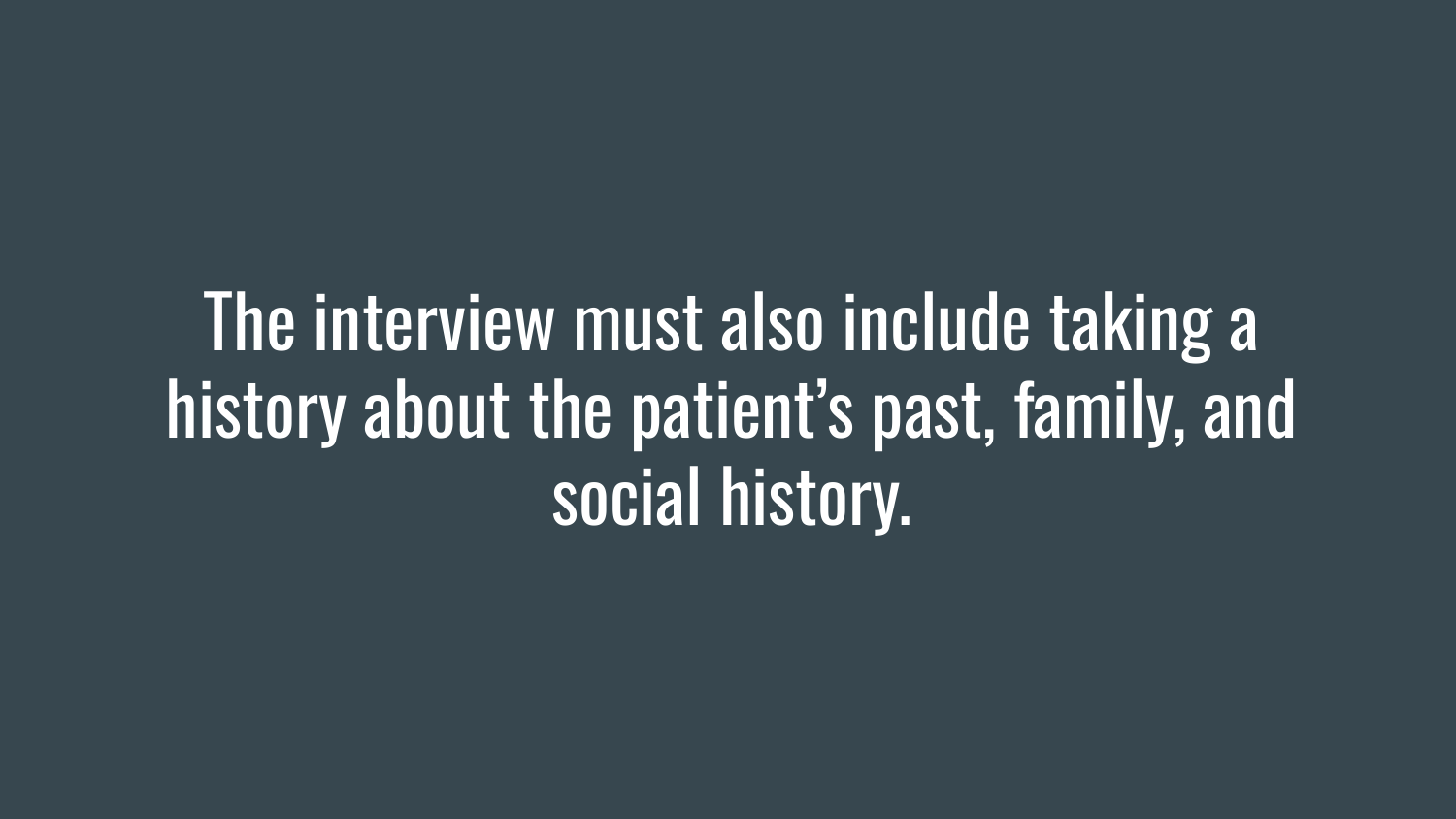

# The interview must also include taking a history about the patient’s past, family, and social history.